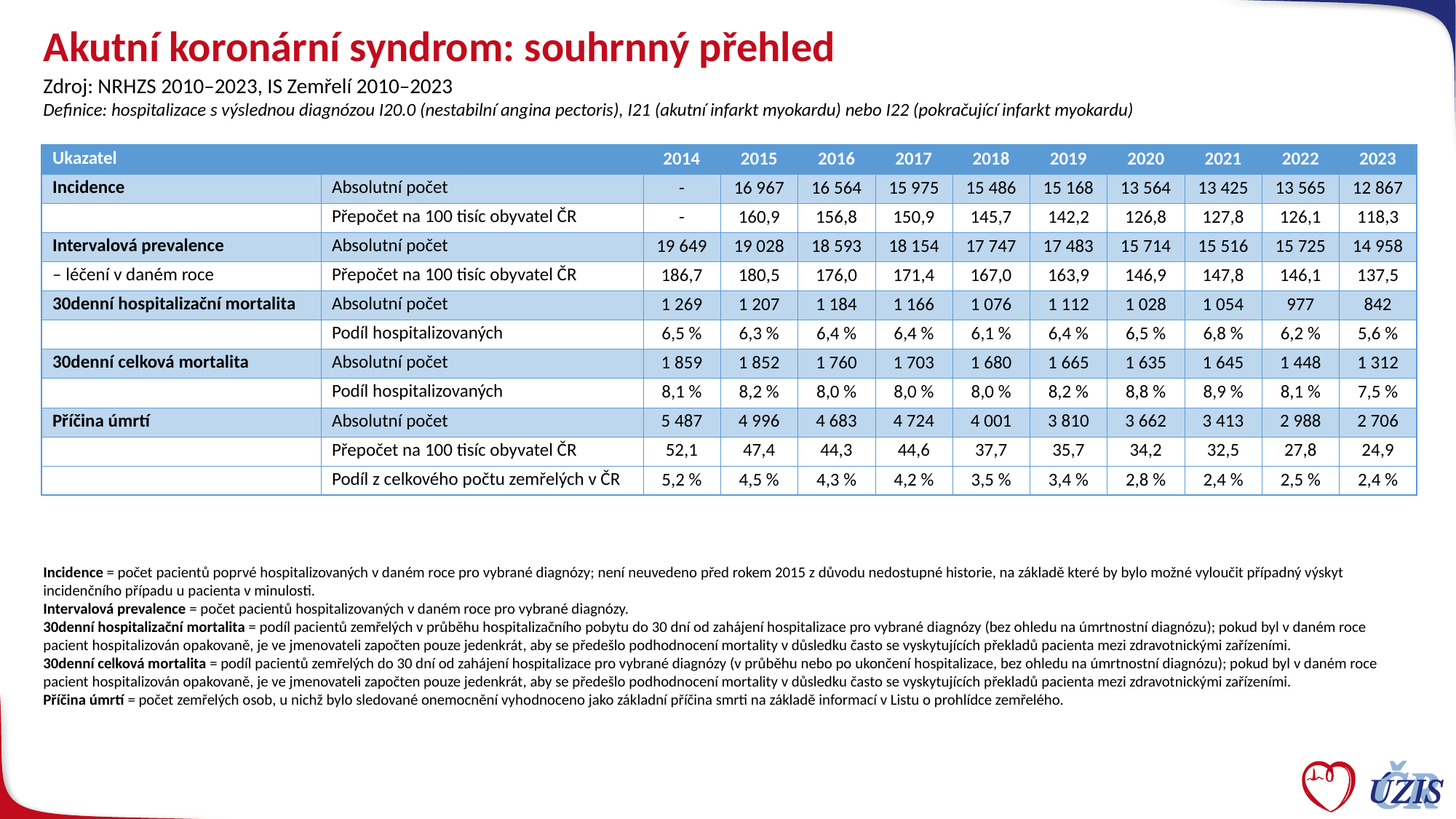

# Akutní koronární syndrom: souhrnný přehled
Zdroj: NRHZS 2010–2023, IS Zemřelí 2010–2023
Definice: hospitalizace s výslednou diagnózou I20.0 (nestabilní angina pectoris), I21 (akutní infarkt myokardu) nebo I22 (pokračující infarkt myokardu)
| Ukazatel |  | 2014 | 2015 | 2016 | 2017 | 2018 | 2019 | 2020 | 2021 | 2022 | 2023 |
| --- | --- | --- | --- | --- | --- | --- | --- | --- | --- | --- | --- |
| Incidence | Absolutní počet | - | 16 967 | 16 564 | 15 975 | 15 486 | 15 168 | 13 564 | 13 425 | 13 565 | 12 867 |
|  | Přepočet na 100 tisíc obyvatel ČR | - | 160,9 | 156,8 | 150,9 | 145,7 | 142,2 | 126,8 | 127,8 | 126,1 | 118,3 |
| Intervalová prevalence | Absolutní počet | 19 649 | 19 028 | 18 593 | 18 154 | 17 747 | 17 483 | 15 714 | 15 516 | 15 725 | 14 958 |
| – léčení v daném roce | Přepočet na 100 tisíc obyvatel ČR | 186,7 | 180,5 | 176,0 | 171,4 | 167,0 | 163,9 | 146,9 | 147,8 | 146,1 | 137,5 |
| 30denní hospitalizační mortalita | Absolutní počet | 1 269 | 1 207 | 1 184 | 1 166 | 1 076 | 1 112 | 1 028 | 1 054 | 977 | 842 |
|  | Podíl hospitalizovaných | 6,5 % | 6,3 % | 6,4 % | 6,4 % | 6,1 % | 6,4 % | 6,5 % | 6,8 % | 6,2 % | 5,6 % |
| 30denní celková mortalita | Absolutní počet | 1 859 | 1 852 | 1 760 | 1 703 | 1 680 | 1 665 | 1 635 | 1 645 | 1 448 | 1 312 |
|  | Podíl hospitalizovaných | 8,1 % | 8,2 % | 8,0 % | 8,0 % | 8,0 % | 8,2 % | 8,8 % | 8,9 % | 8,1 % | 7,5 % |
| Příčina úmrtí | Absolutní počet | 5 487 | 4 996 | 4 683 | 4 724 | 4 001 | 3 810 | 3 662 | 3 413 | 2 988 | 2 706 |
|  | Přepočet na 100 tisíc obyvatel ČR | 52,1 | 47,4 | 44,3 | 44,6 | 37,7 | 35,7 | 34,2 | 32,5 | 27,8 | 24,9 |
|  | Podíl z celkového počtu zemřelých v ČR | 5,2 % | 4,5 % | 4,3 % | 4,2 % | 3,5 % | 3,4 % | 2,8 % | 2,4 % | 2,5 % | 2,4 % |
Incidence = počet pacientů poprvé hospitalizovaných v daném roce pro vybrané diagnózy; není neuvedeno před rokem 2015 z důvodu nedostupné historie, na základě které by bylo možné vyloučit případný výskyt incidenčního případu u pacienta v minulosti.
Intervalová prevalence = počet pacientů hospitalizovaných v daném roce pro vybrané diagnózy.
30denní hospitalizační mortalita = podíl pacientů zemřelých v průběhu hospitalizačního pobytu do 30 dní od zahájení hospitalizace pro vybrané diagnózy (bez ohledu na úmrtnostní diagnózu); pokud byl v daném roce pacient hospitalizován opakovaně, je ve jmenovateli započten pouze jedenkrát, aby se předešlo podhodnocení mortality v důsledku často se vyskytujících překladů pacienta mezi zdravotnickými zařízeními.
30denní celková mortalita = podíl pacientů zemřelých do 30 dní od zahájení hospitalizace pro vybrané diagnózy (v průběhu nebo po ukončení hospitalizace, bez ohledu na úmrtnostní diagnózu); pokud byl v daném roce pacient hospitalizován opakovaně, je ve jmenovateli započten pouze jedenkrát, aby se předešlo podhodnocení mortality v důsledku často se vyskytujících překladů pacienta mezi zdravotnickými zařízeními.
Příčina úmrtí = počet zemřelých osob, u nichž bylo sledované onemocnění vyhodnoceno jako základní příčina smrti na základě informací v Listu o prohlídce zemřelého.